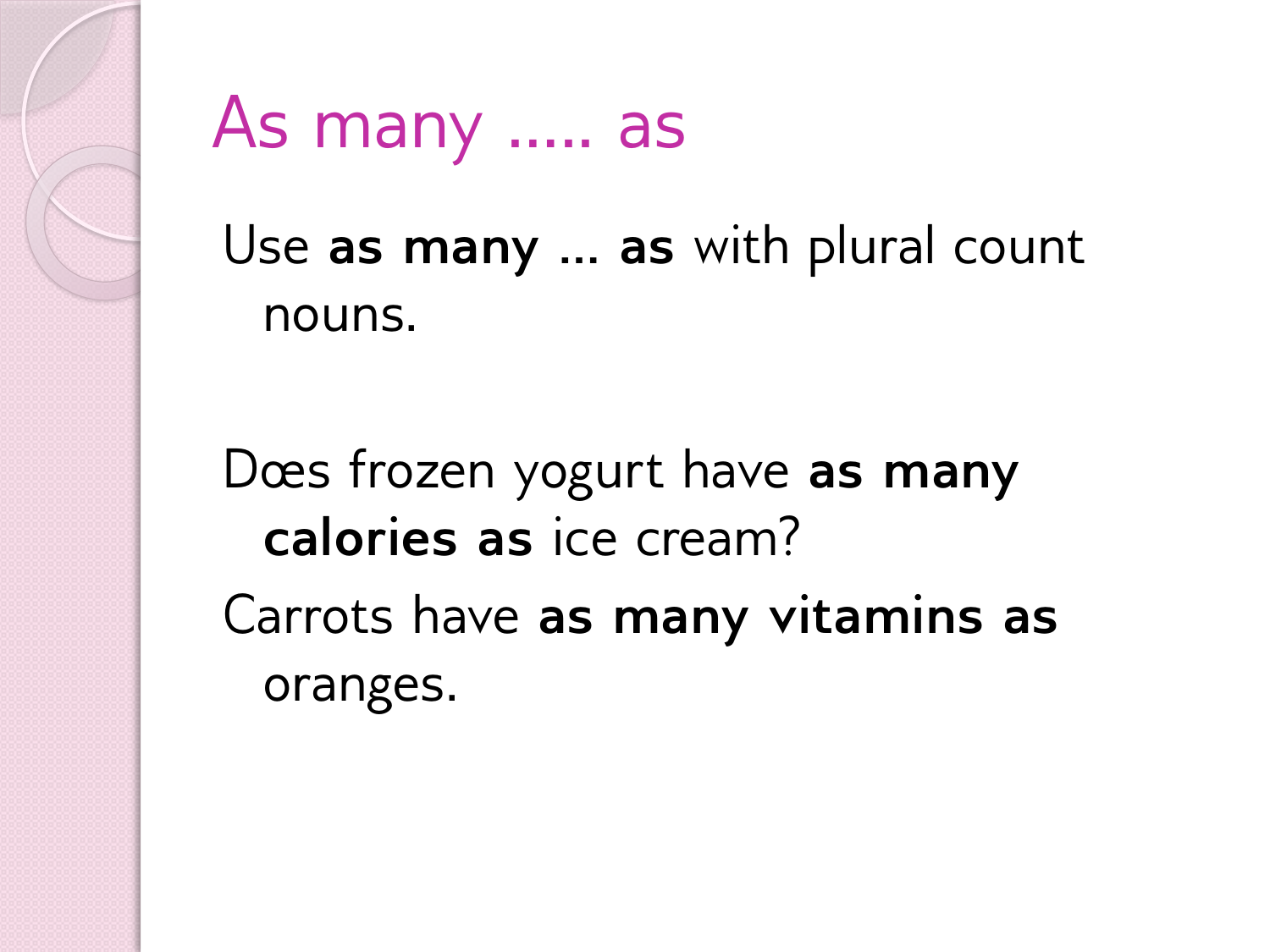

# As many ….. as
Use as many … as with plural count nouns.

Does frozen yogurt have as many calories as ice cream?
Carrots have as many vitamins as oranges.